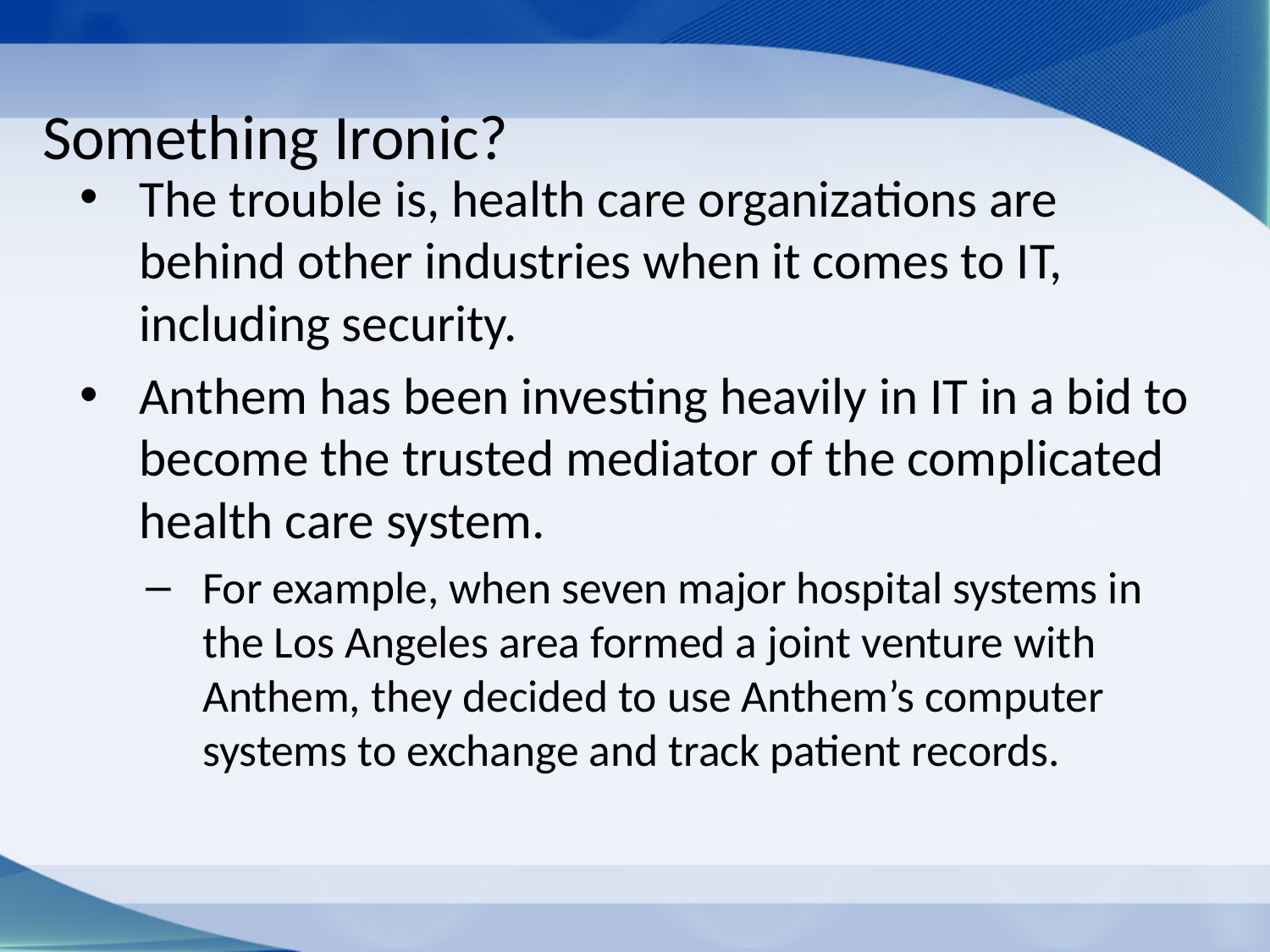

# Something Ironic?
The trouble is, health care organizations are behind other industries when it comes to IT, including security.
Anthem has been investing heavily in IT in a bid to become the trusted mediator of the complicated health care system.
For example, when seven major hospital systems in the Los Angeles area formed a joint venture with Anthem, they decided to use Anthem’s computer systems to exchange and track patient records.